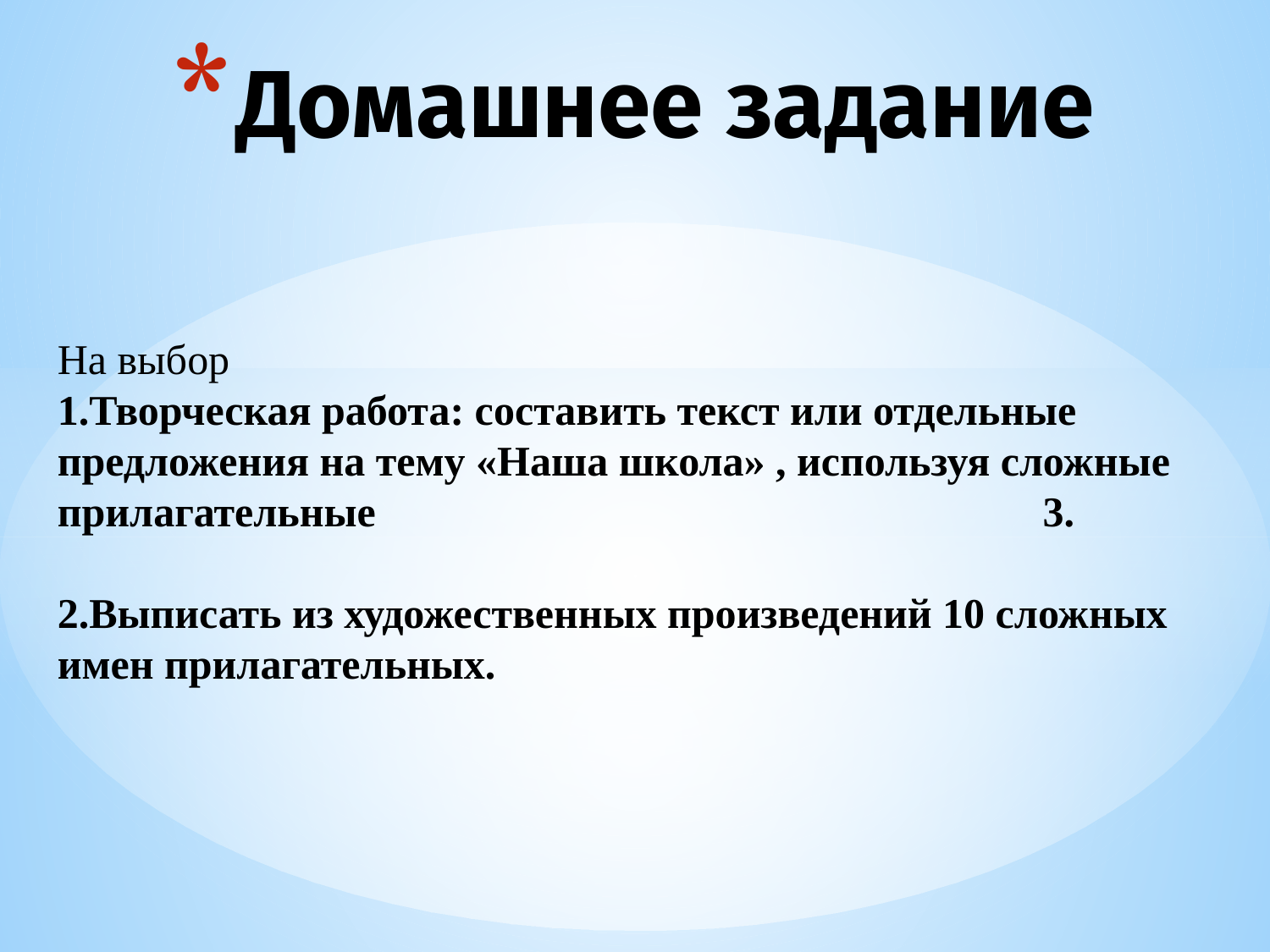

# Домашнее задание
На выбор
1.Творческая работа: составить текст или отдельные предложения на тему «Наша школа» , используя сложные прилагательные                                                               3.

2.Выписать из художественных произведений 10 сложных имен прилагательных.